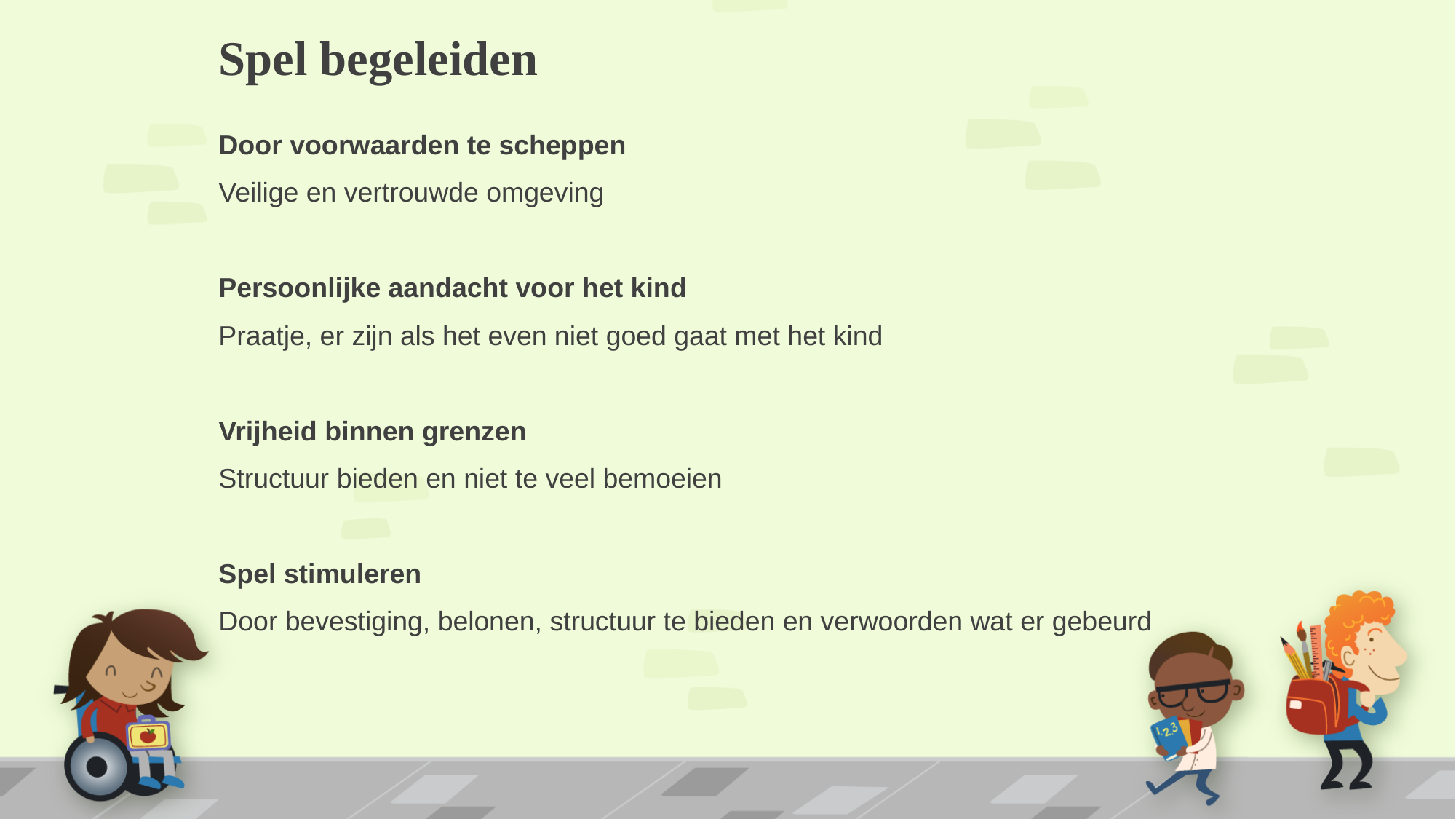

# Spel begeleiden
Door voorwaarden te scheppen
Veilige en vertrouwde omgeving

Persoonlijke aandacht voor het kind
Praatje, er zijn als het even niet goed gaat met het kind

Vrijheid binnen grenzen
Structuur bieden en niet te veel bemoeien

Spel stimuleren
Door bevestiging, belonen, structuur te bieden en verwoorden wat er gebeurd